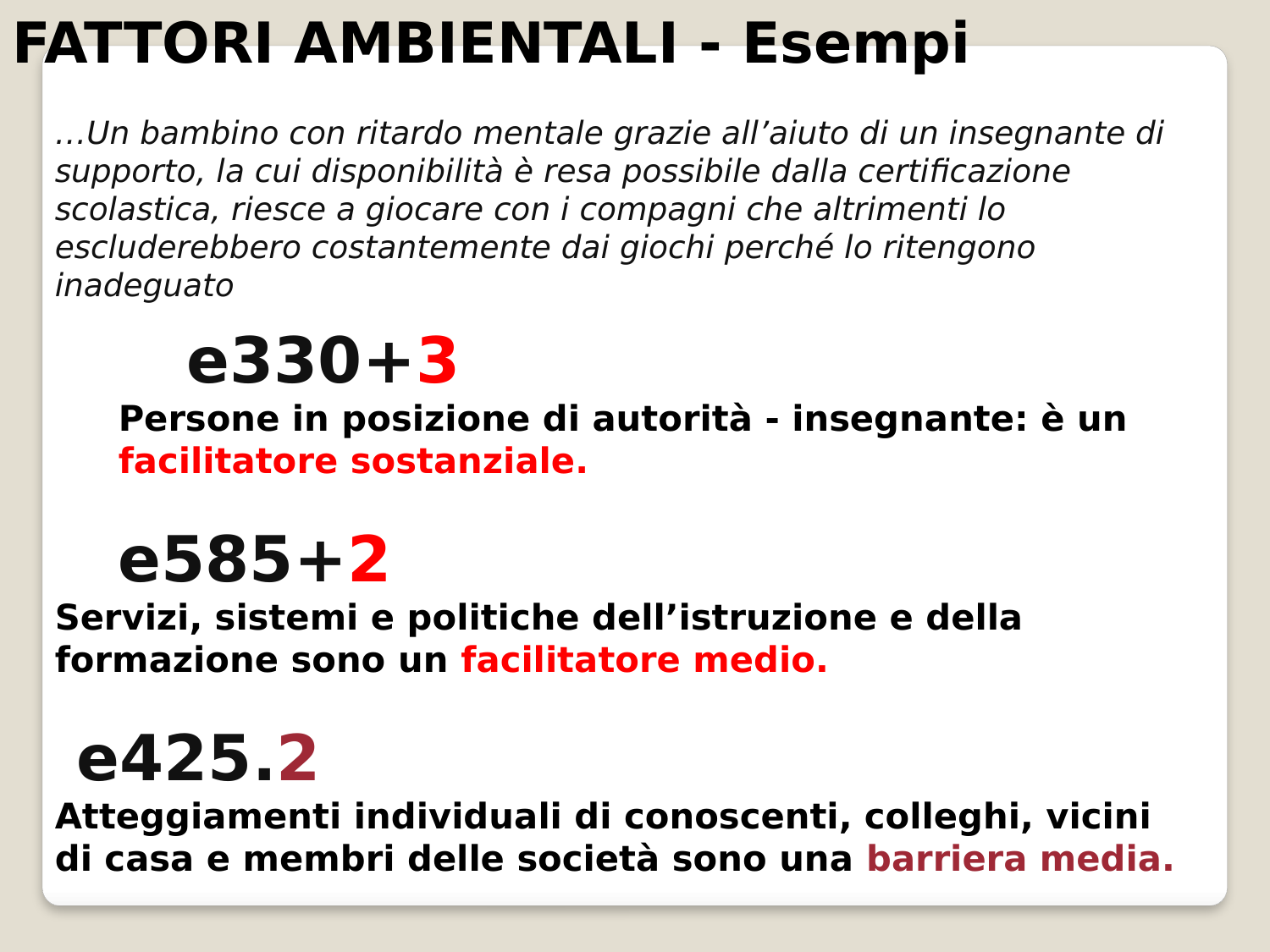

FATTORI AMBIENTALI - Esempi
…Un bambino con ritardo mentale grazie all’aiuto di un insegnante di supporto, la cui disponibilità è resa possibile dalla certificazione scolastica, riesce a giocare con i compagni che altrimenti lo escluderebbero costantemente dai giochi perché lo ritengono inadeguato

      e330+3
Persone in posizione di autorità - insegnante: è un facilitatore sostanziale.

e585+2
Servizi, sistemi e politiche dell’istruzione e della formazione sono un facilitatore medio.

  e425.2
Atteggiamenti individuali di conoscenti, colleghi, vicini di casa e membri delle società sono una barriera media.